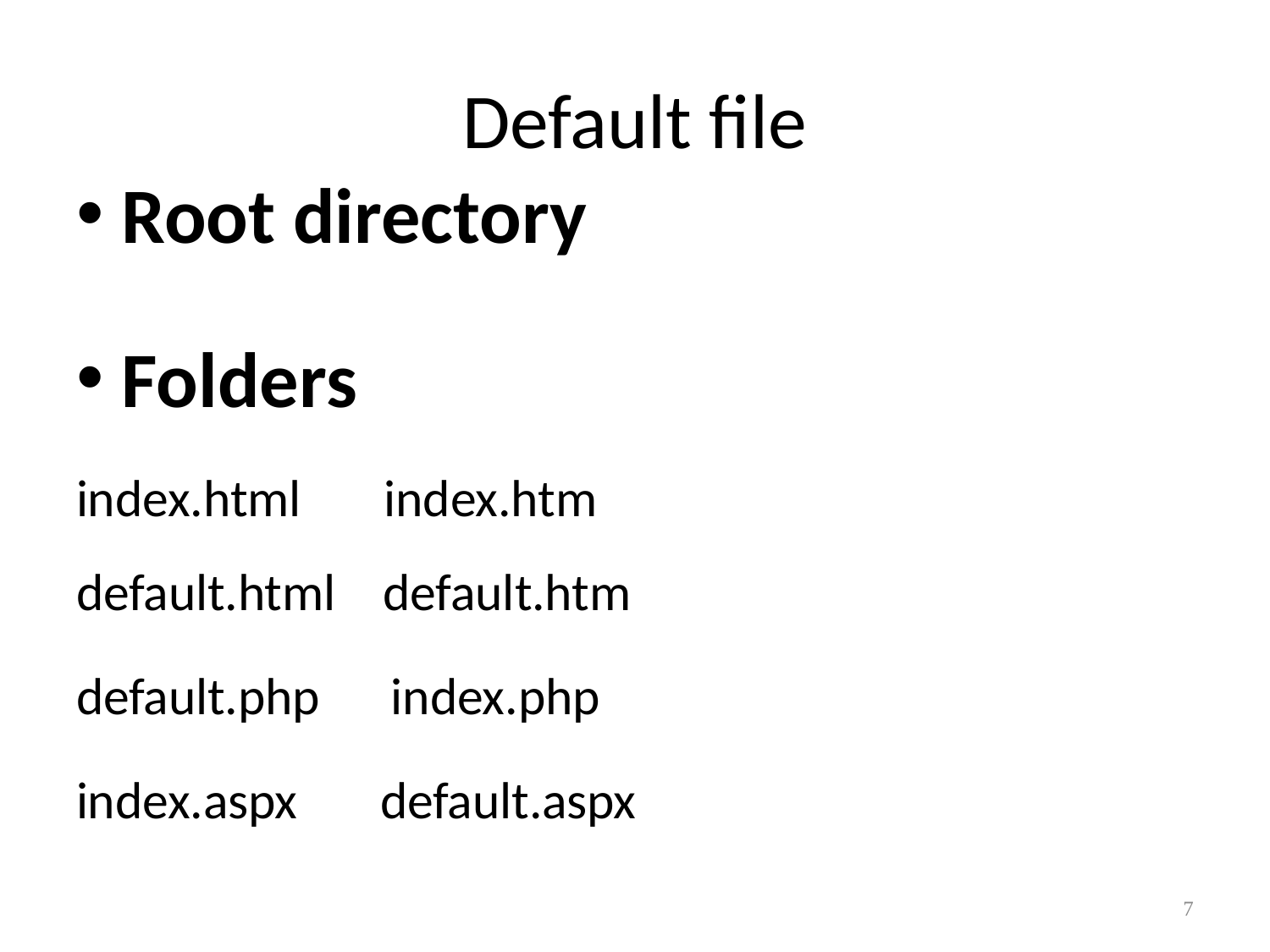

# Default file
Root directory
Folders
index.html       index.htm
default.html    default.htm
default.php      index.php
index.aspx       default.aspx

7